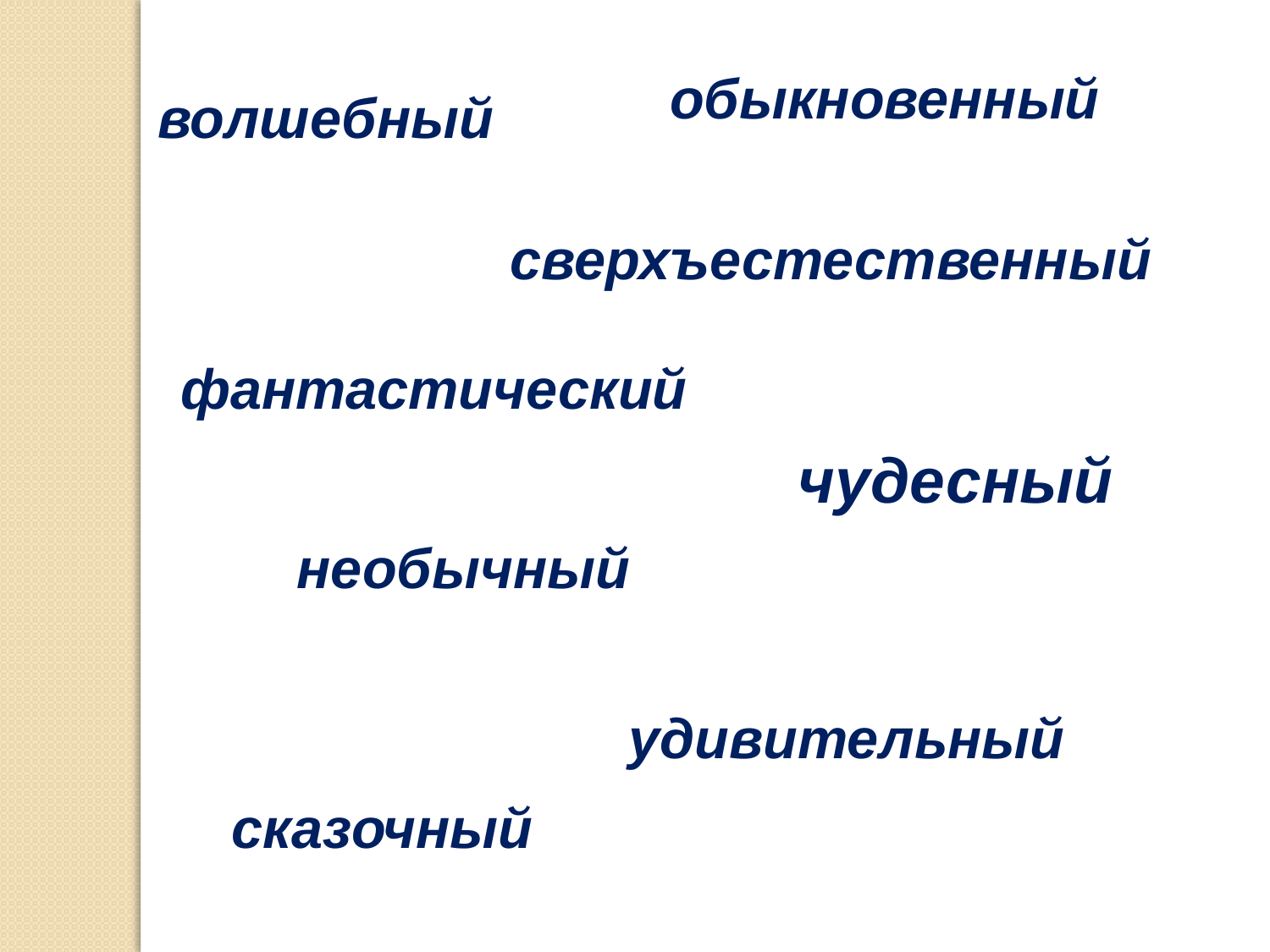

обыкновенный
волшебный
сверхъестественный
фантастический
чудесный
необычный
удивительный
сказочный